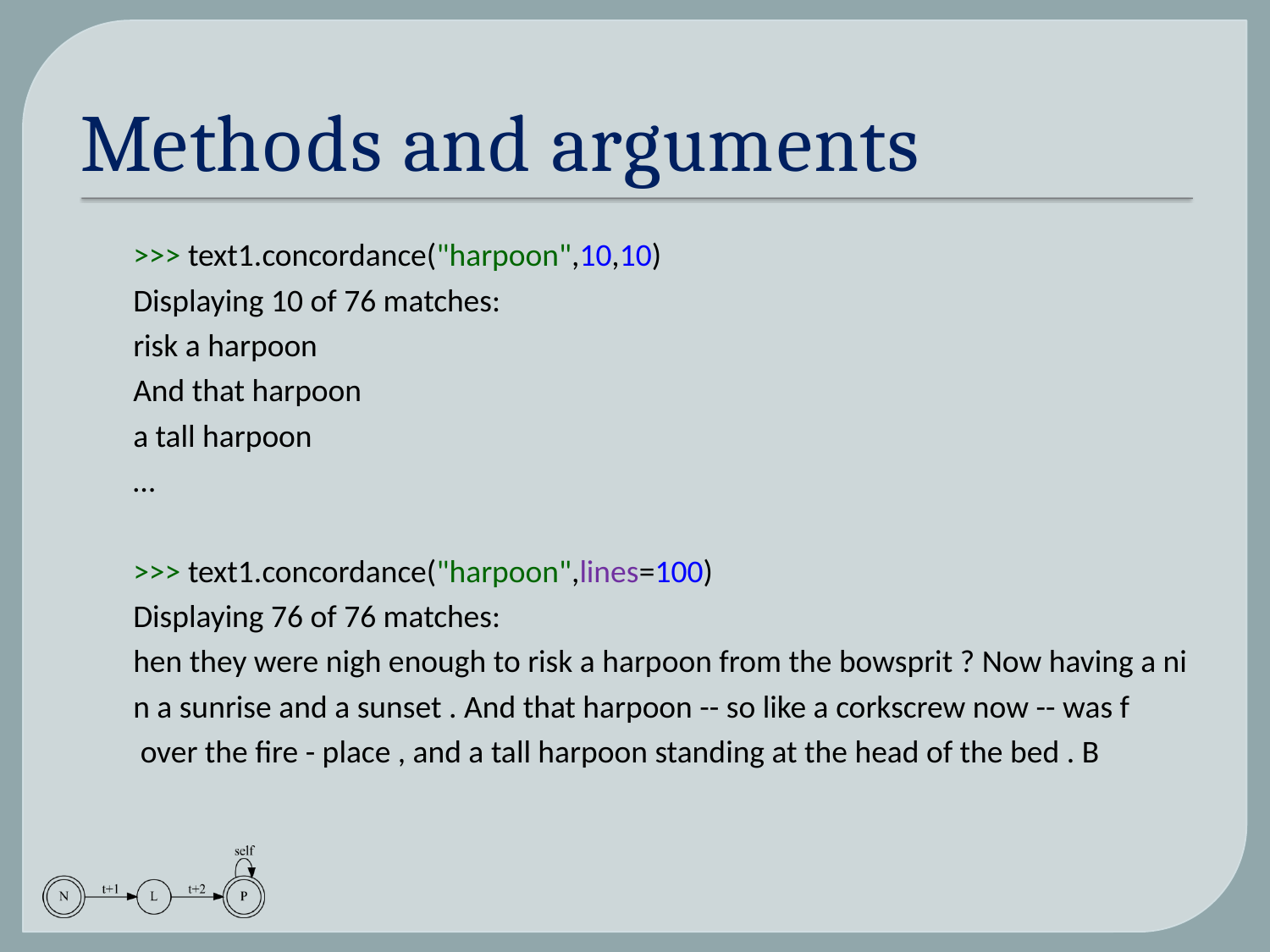

# Methods and arguments
>>> text1.concordance("harpoon",10,10)
Displaying 10 of 76 matches:
risk a harpoon
And that harpoon
a tall harpoon
…

>>> text1.concordance("harpoon",lines=100)
Displaying 76 of 76 matches:
hen they were nigh enough to risk a harpoon from the bowsprit ? Now having a ni
n a sunrise and a sunset . And that harpoon -- so like a corkscrew now -- was f
 over the fire - place , and a tall harpoon standing at the head of the bed . B